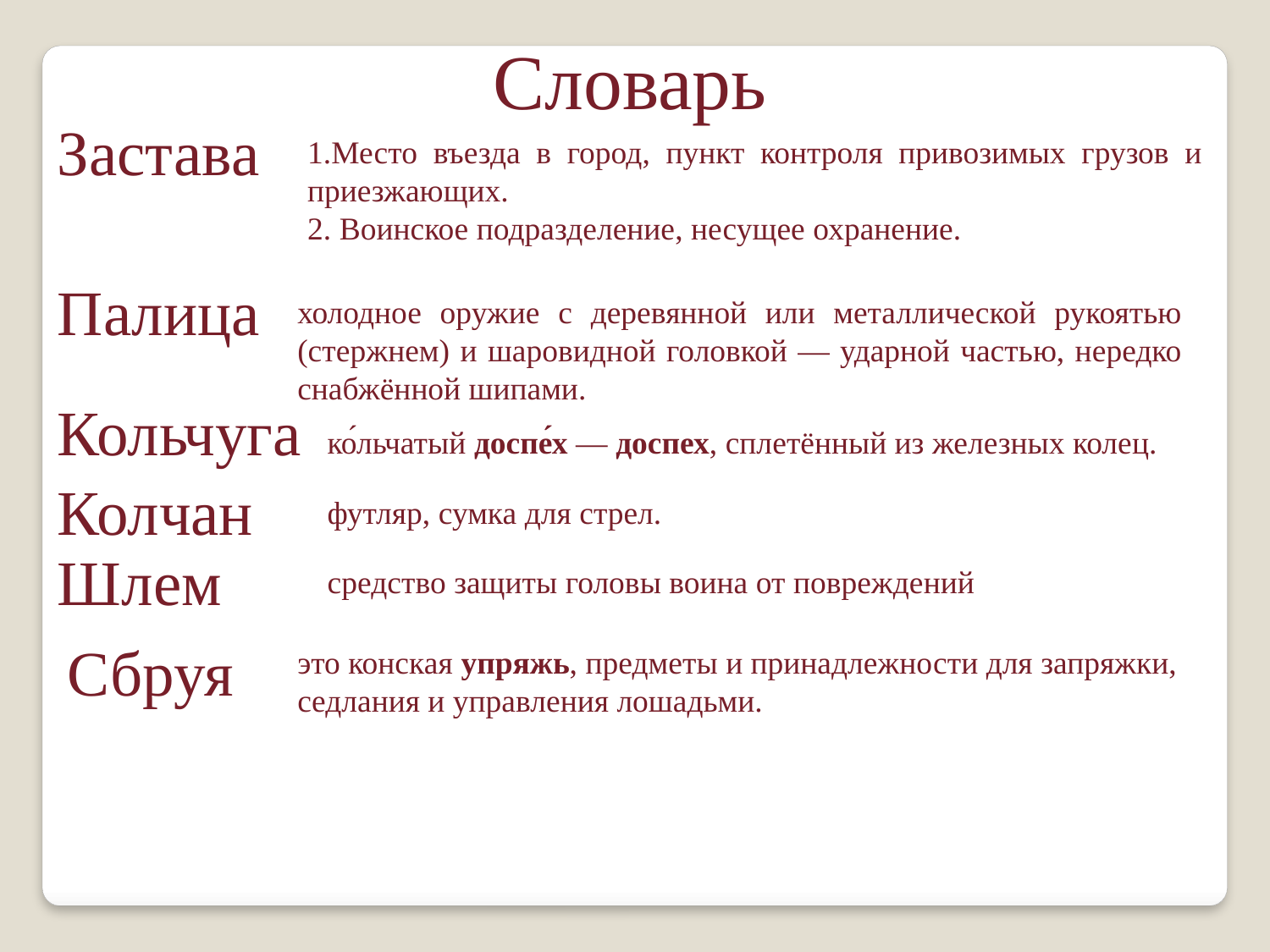

Словарь
Застава
1.Место въезда в город, пункт контроля привозимых грузов и приезжающих.
2. Воинское подразделение, несущее охранение.
Палица
холодное оружие с деревянной или металлической рукоятью (стержнем) и шаровидной головкой — ударной частью, нередко снабжённой шипами.
Кольчуга
ко́льчатый доспе́х — доспех, сплетённый из железных колец.
Колчан
футляр, сумка для стрел.
Шлем
средство защиты головы воина от повреждений
Сбруя
это конская упряжь, предметы и принадлежности для запряжки, седлания и управления лошадьми.